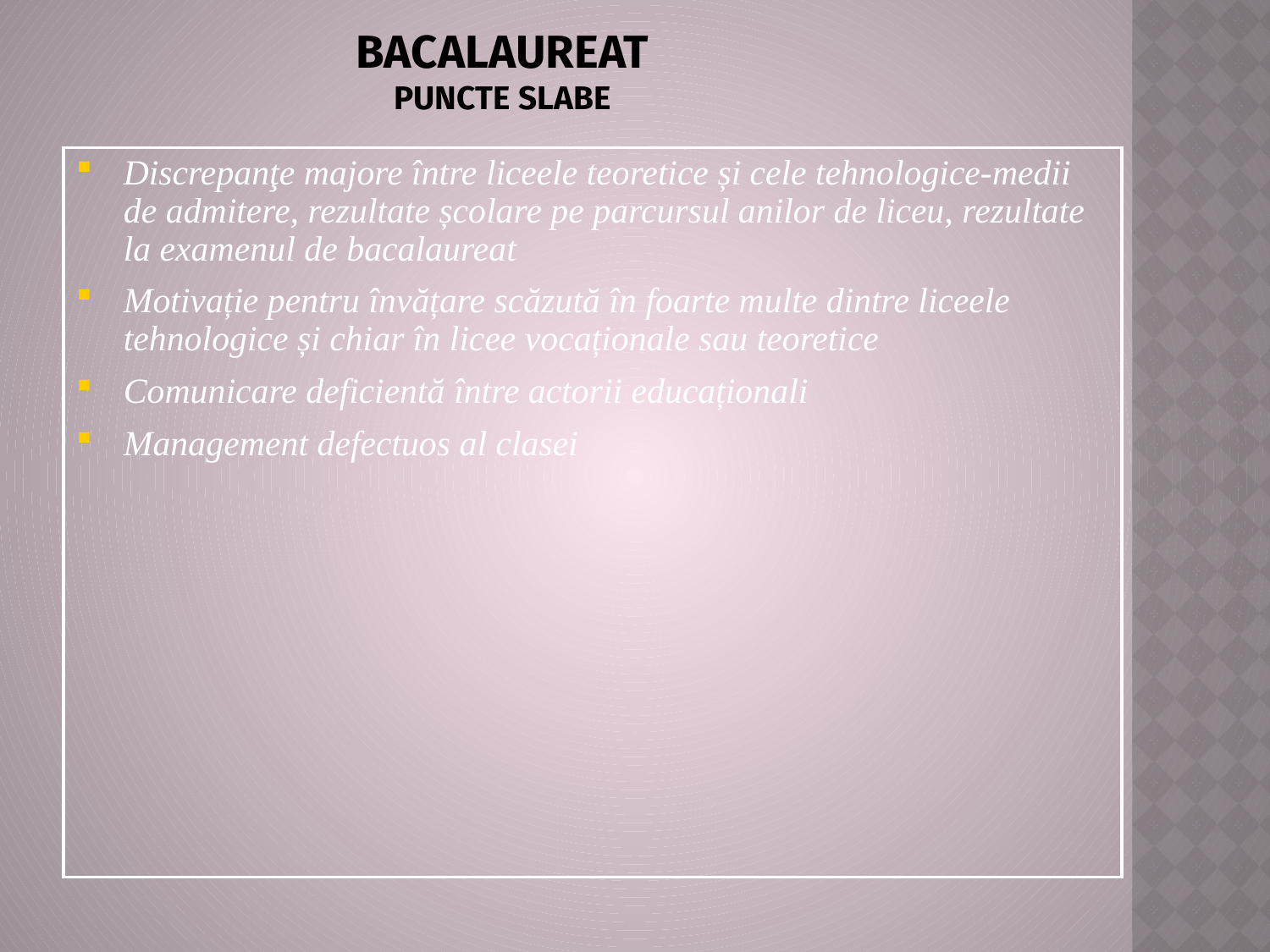

Bacalaureat
puncte slabe
Discrepanţe majore între liceele teoretice și cele tehnologice-medii de admitere, rezultate școlare pe parcursul anilor de liceu, rezultate la examenul de bacalaureat
Motivație pentru învățare scăzută în foarte multe dintre liceele tehnologice și chiar în licee vocaționale sau teoretice
Comunicare deficientă între actorii educaționali
Management defectuos al clasei